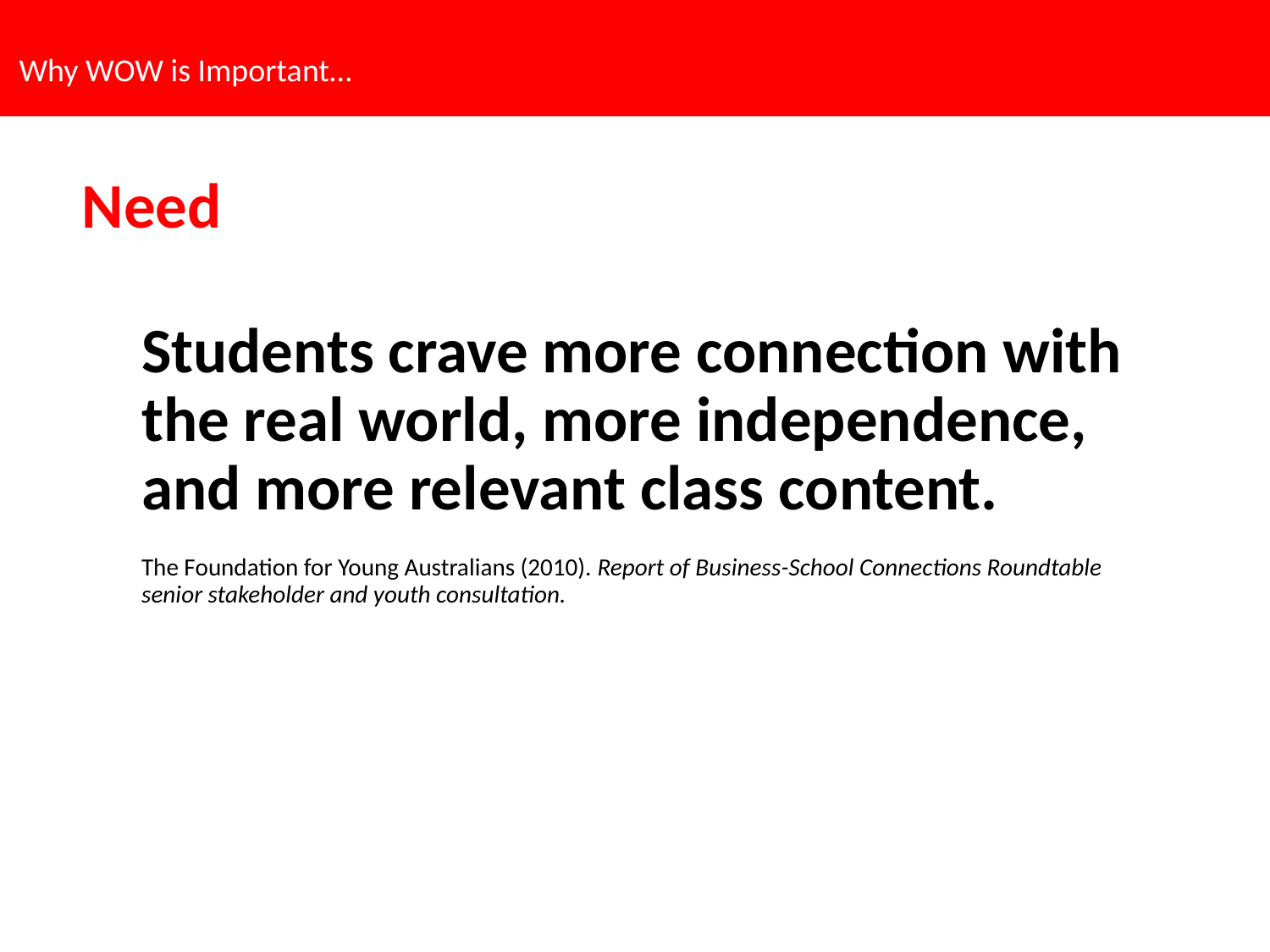

Why WOW is Important…
Need

Students crave more connection with the real world, more independence, and more relevant class content.
The Foundation for Young Australians (2010). Report of Business-School Connections Roundtable senior stakeholder and youth consultation.